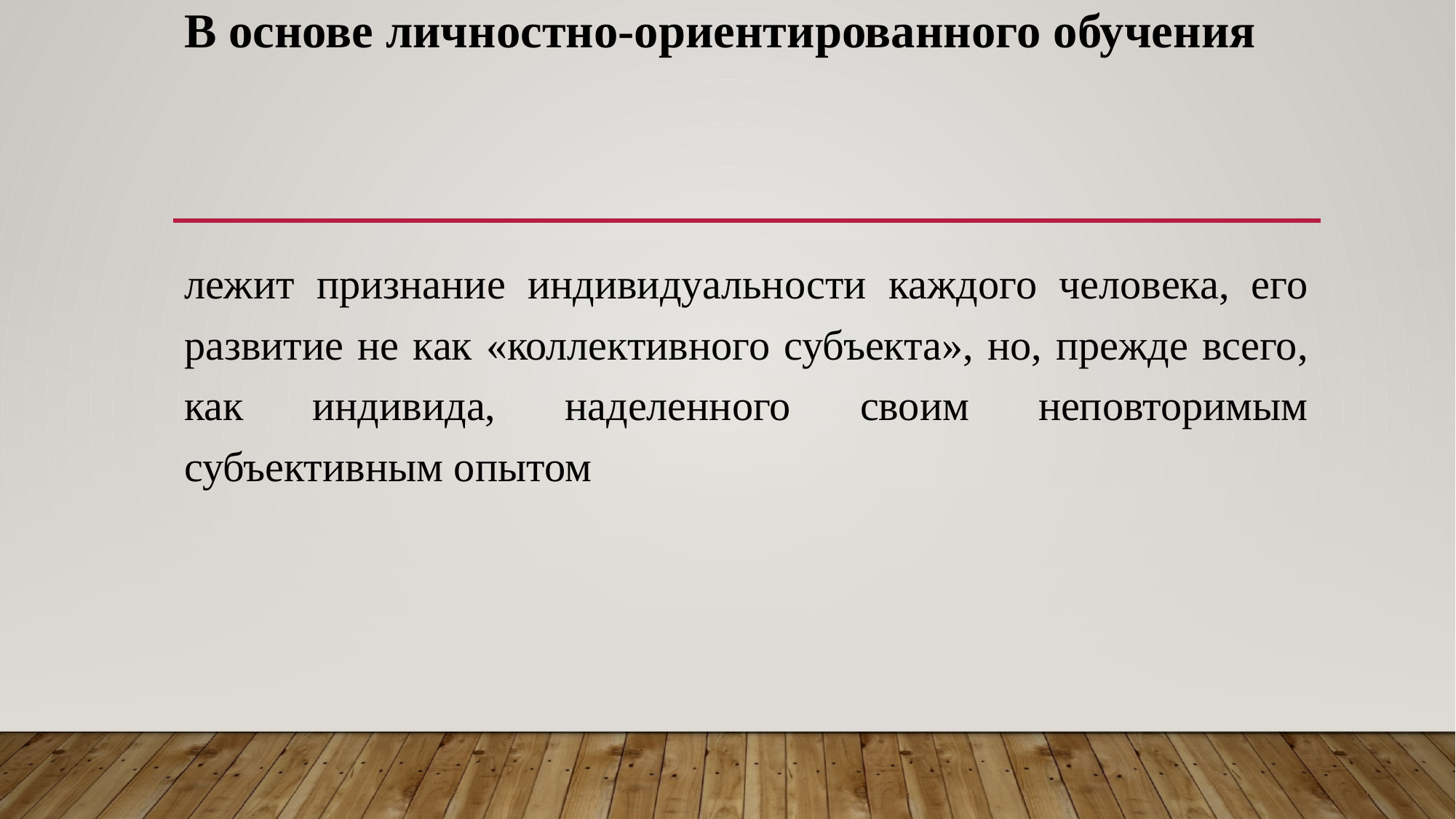

# В основе личностно-ориентированного обучения
лежит признание индивидуальности каждого человека, его развитие не как «коллективного субъекта», но, прежде всего, как индивида, наделенного своим неповторимым субъективным опытом